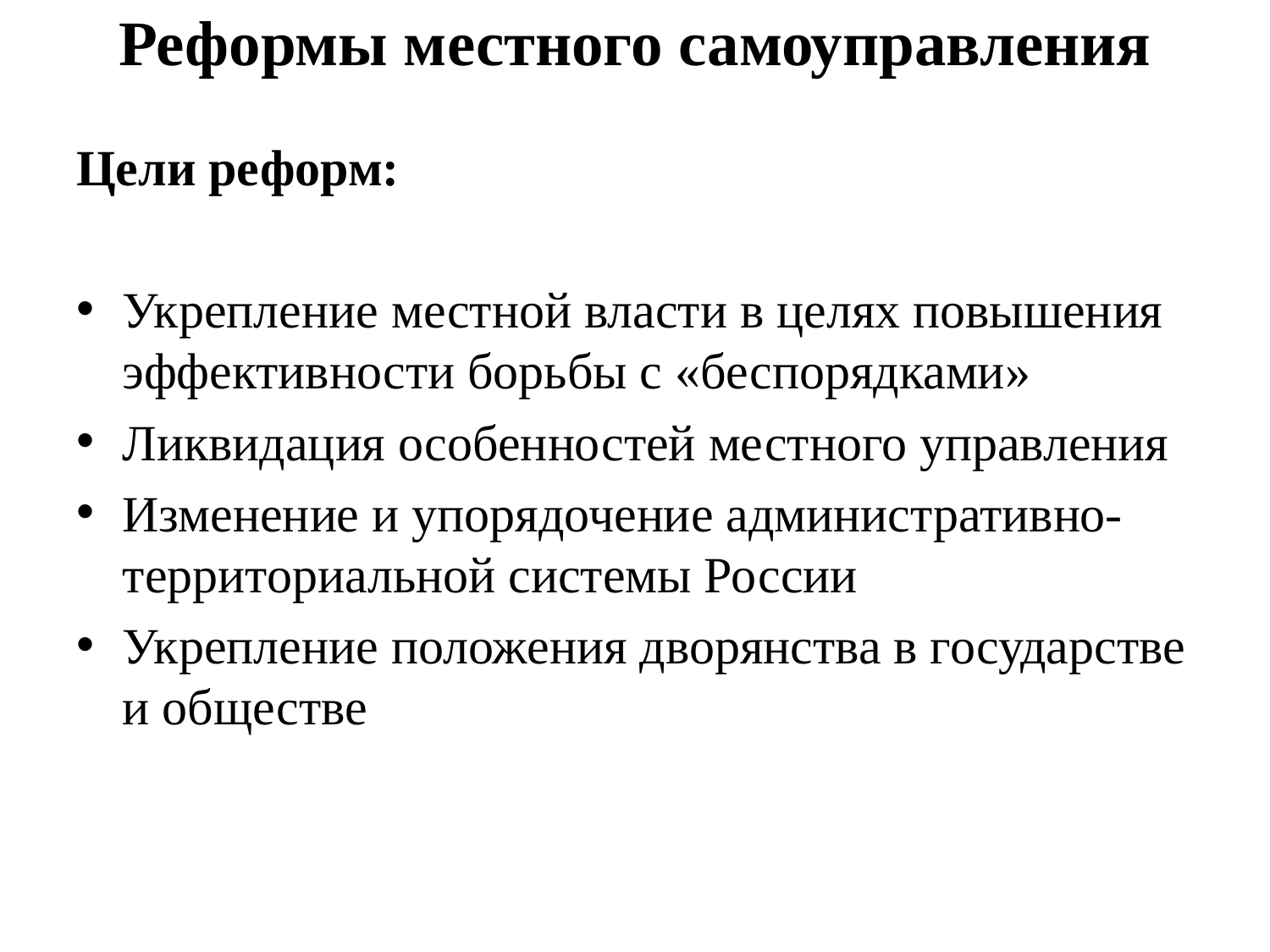

# Реформы местного самоуправления
Цели реформ:

Укрепление местной власти в целях повышения эффективности борьбы с «беспорядками»
Ликвидация особенностей местного управления
Изменение и упорядочение административно-территориальной системы России
Укрепление положения дворянства в государстве и обществе